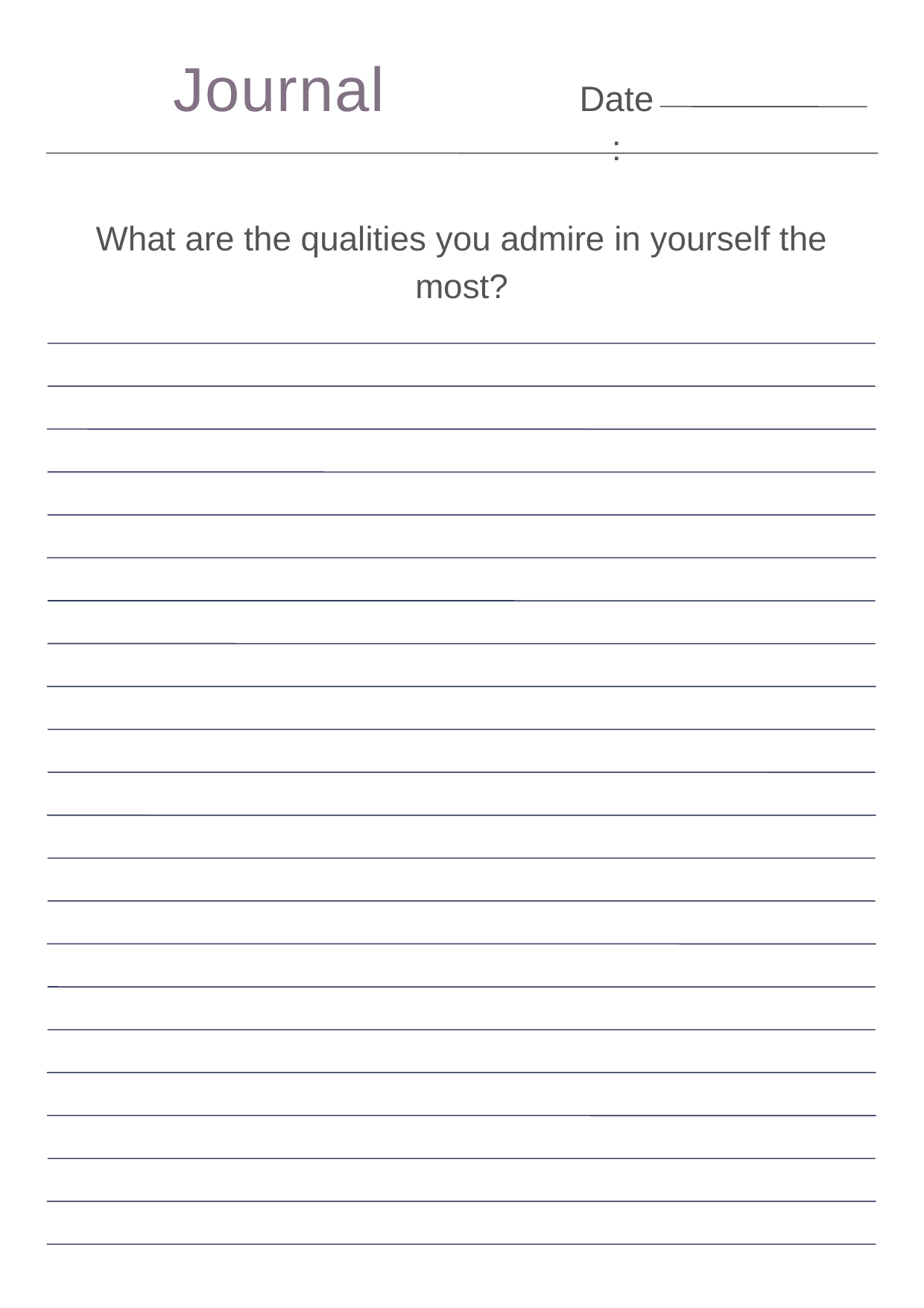

Journal
Date:

What are the qualities you admire in yourself the most?